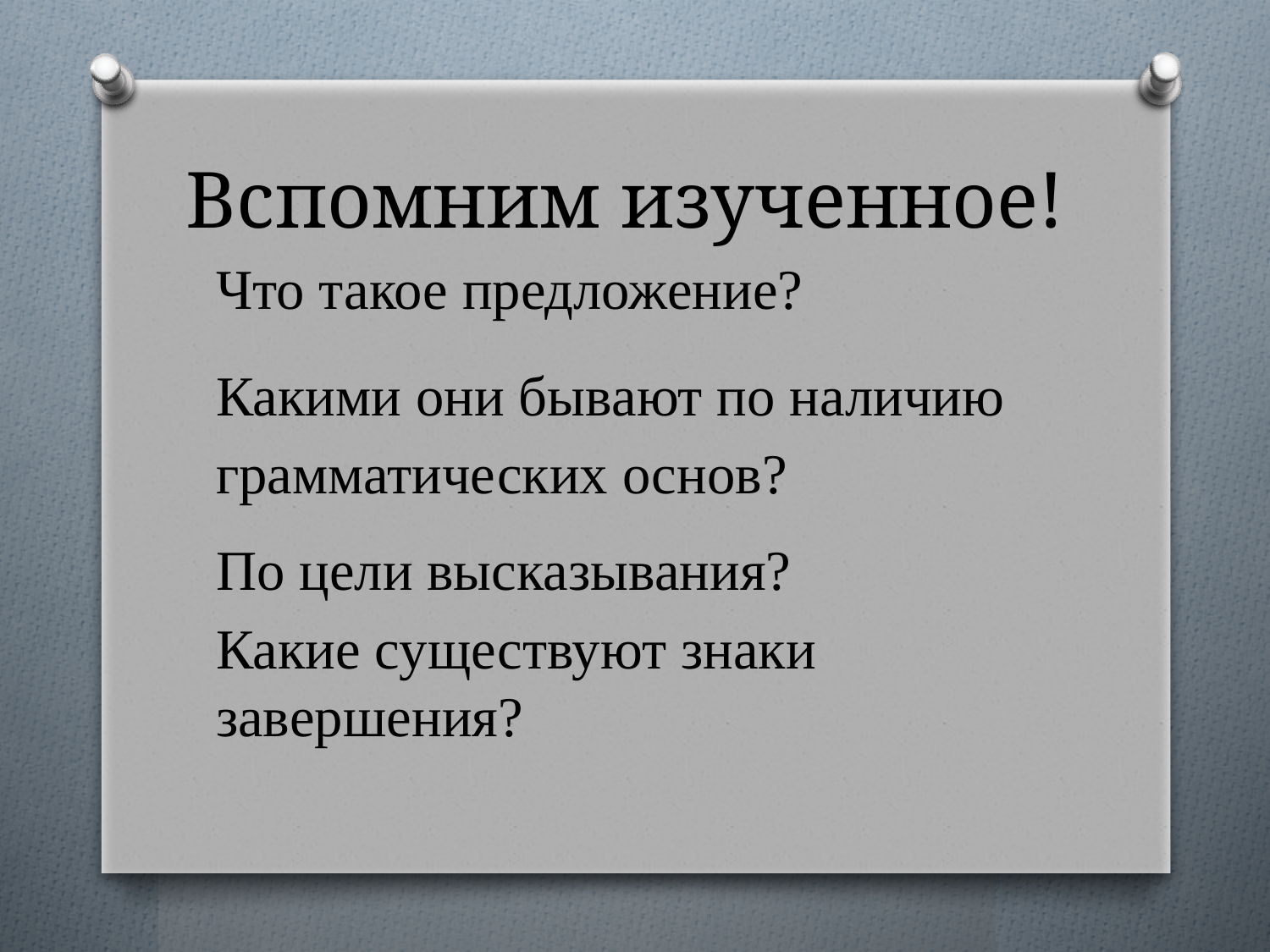

# Вспомним изученное!
Что такое предложение?
Какими они бывают по наличию грамматических основ?
По цели высказывания?
Какие существуют знаки завершения?